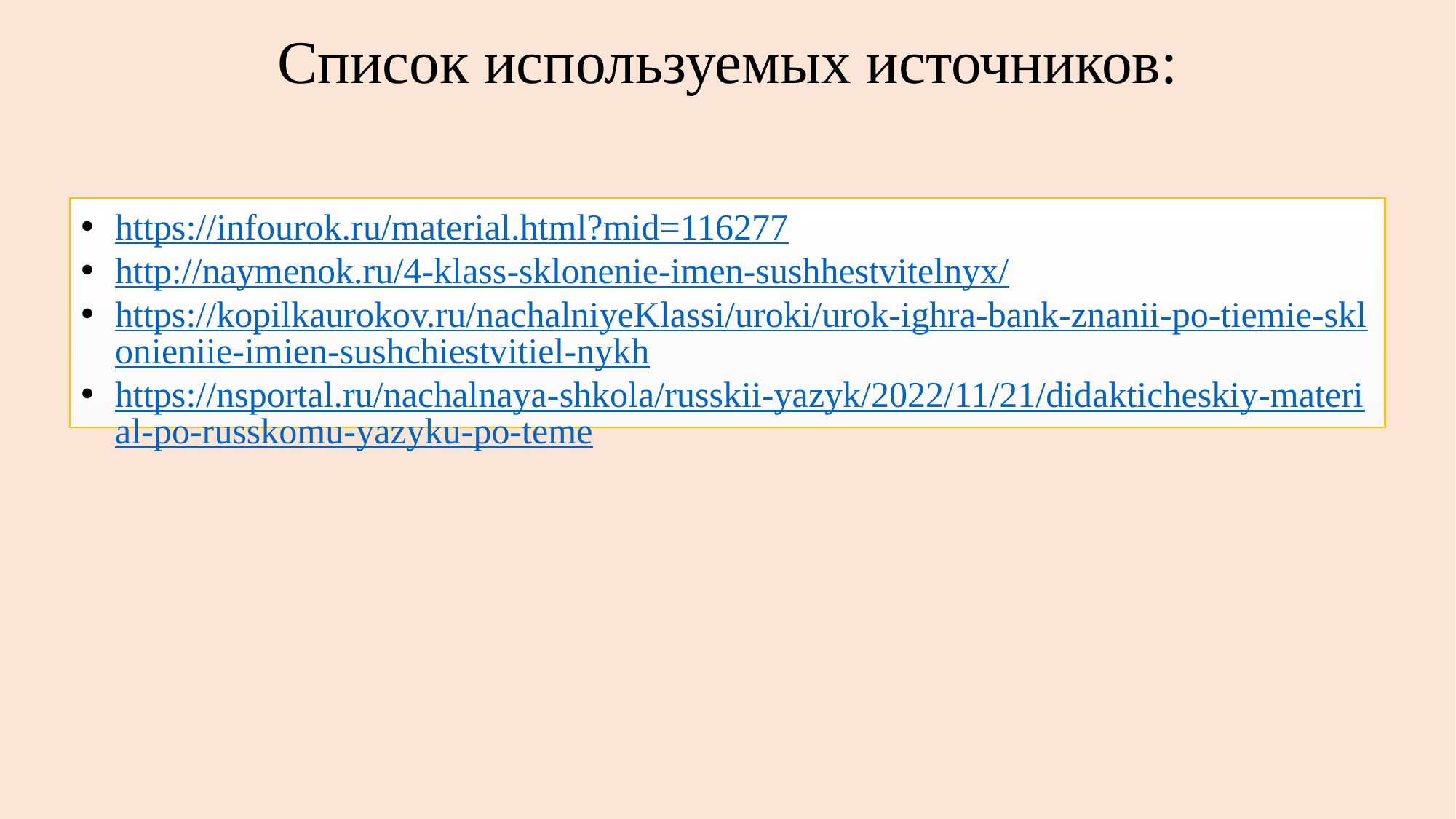

Список используемых источников:
https://infourok.ru/material.html?mid=116277
http://naymenok.ru/4-klass-sklonenie-imen-sushhestvitelnyx/
https://kopilkaurokov.ru/nachalniyeKlassi/uroki/urok-ighra-bank-znanii-po-tiemie-sklonieniie-imien-sushchiestvitiel-nykh
https://nsportal.ru/nachalnaya-shkola/russkii-yazyk/2022/11/21/didakticheskiy-material-po-russkomu-yazyku-po-teme